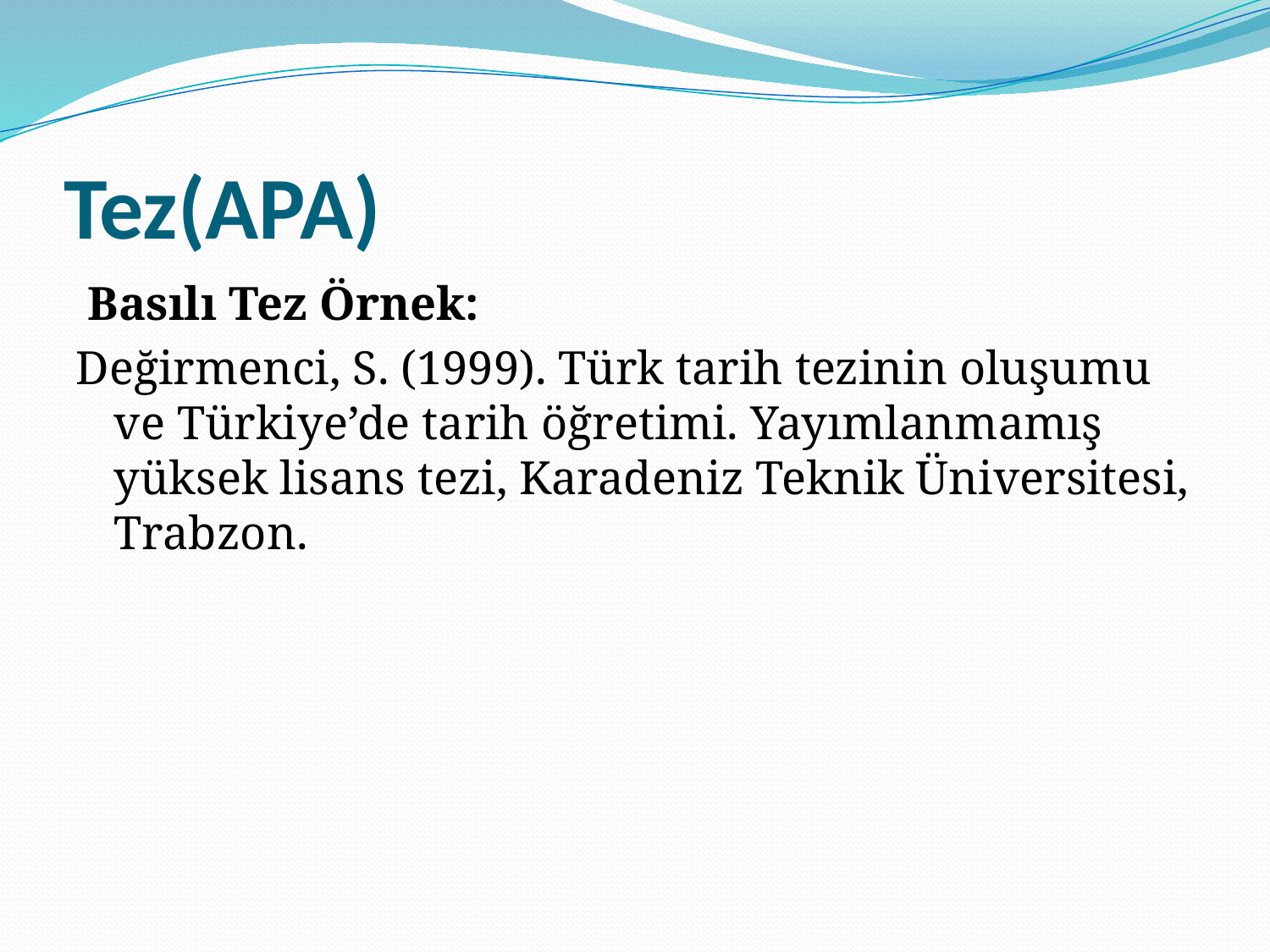

# Tez(APA)
 Basılı Tez Örnek:
Değirmenci, S. (1999). Türk tarih tezinin oluşumu ve Türkiye’de tarih öğretimi. Yayımlanmamış yüksek lisans tezi, Karadeniz Teknik Üniversitesi, Trabzon.